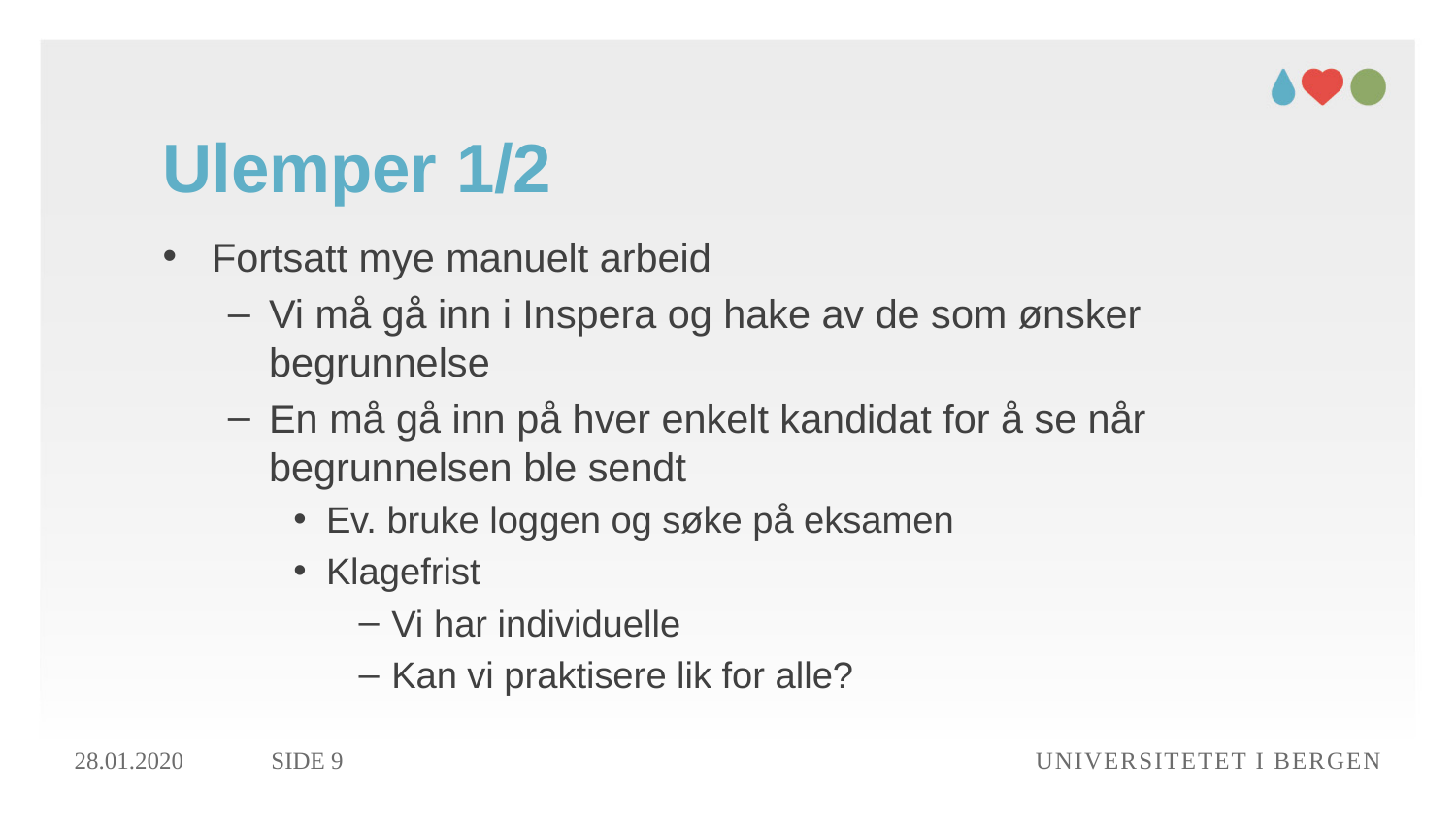

# Ulemper 1/2
Fortsatt mye manuelt arbeid
Vi må gå inn i Inspera og hake av de som ønsker begrunnelse
En må gå inn på hver enkelt kandidat for å se når begrunnelsen ble sendt
Ev. bruke loggen og søke på eksamen
Klagefrist
Vi har individuelle
Kan vi praktisere lik for alle?

28.01.2020
Side 9
Universitetet i Bergen